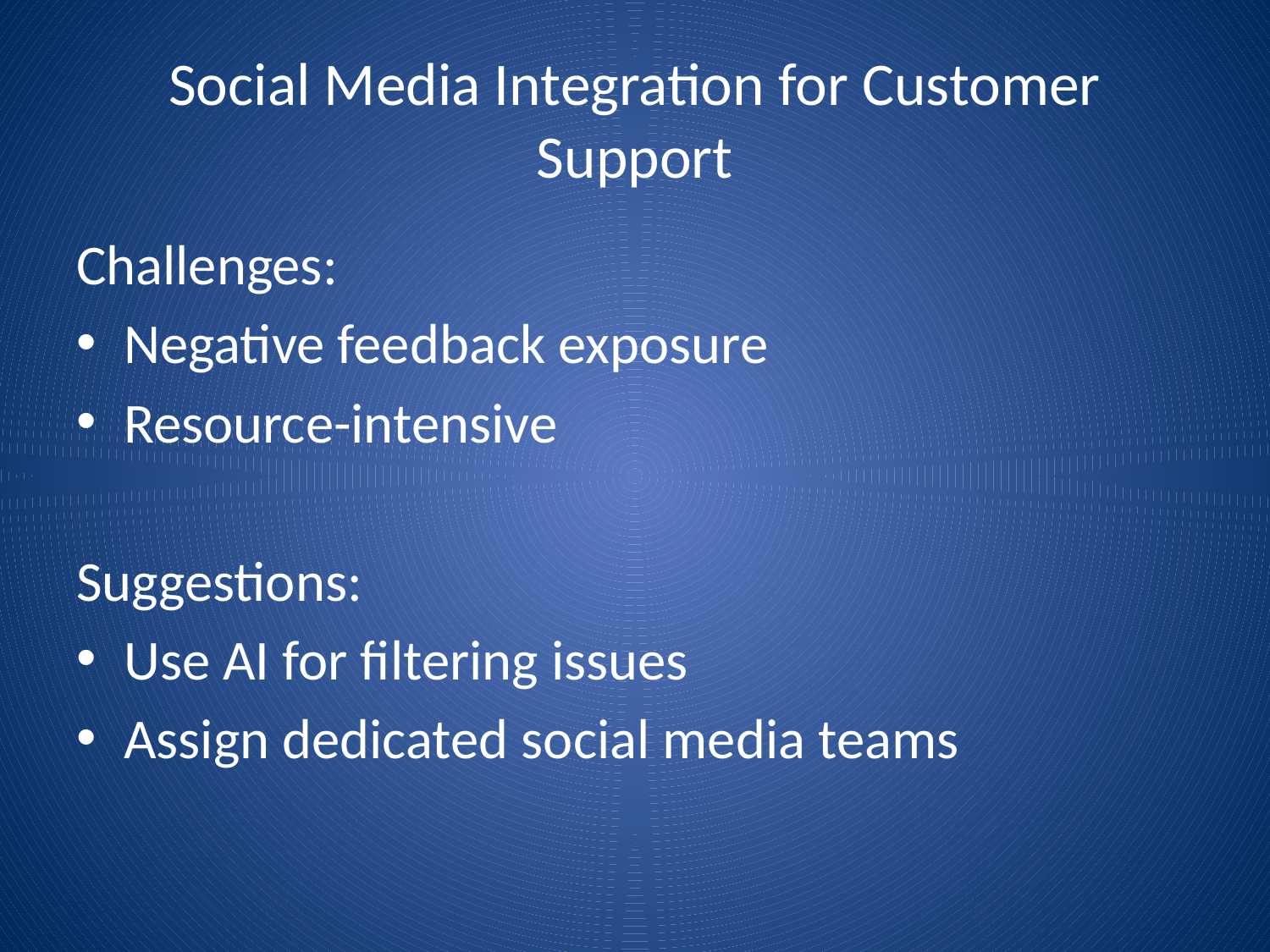

# Social Media Integration for Customer Support
Challenges:
Negative feedback exposure
Resource-intensive

Suggestions:
Use AI for filtering issues
Assign dedicated social media teams